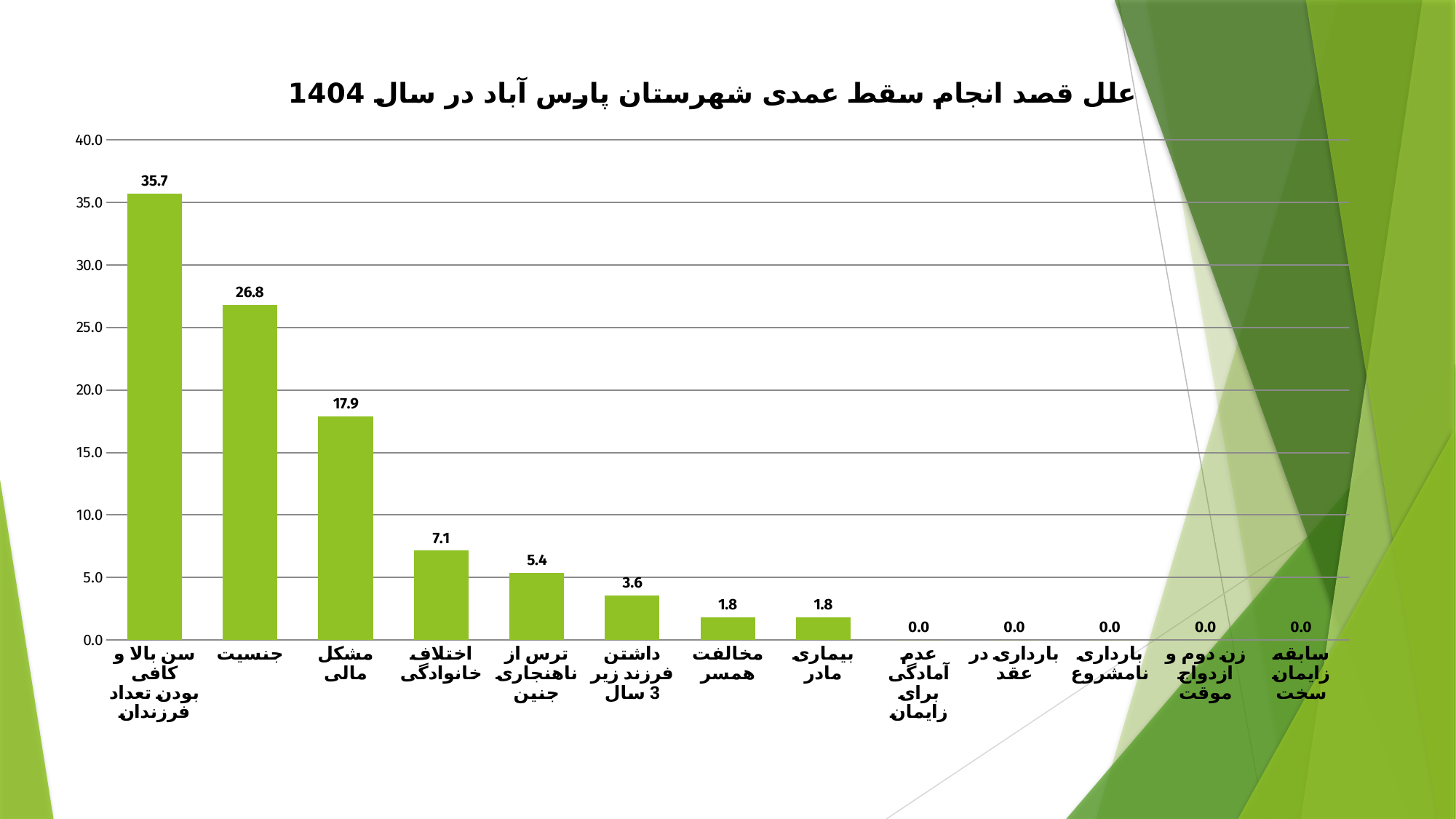

### Chart: علل قصد انجام سقط عمدی شهرستان پارس آباد در سال 1404

| Category |  |
|---|---|
| سن بالا و کافی بودن تعداد فرزندان | 35.714285714285715 |
| جنسیت | 26.785714285714196 |
| مشکل مالی | 17.85714285714283 |
| اختلاف خانوادگی | 7.1428571428571415 |
| ترس از ناهنجاری جنین | 5.357142857142844 |
| داشتن فرزند زیر 3 سال | 3.5714285714285707 |
| مخالفت همسر | 1.7857142857142816 |
| بیماری مادر | 1.7857142857142816 |
| عدم آمادگی برای زایمان | 0.0 |
| بارداری در عقد | 0.0 |
| بارداری نامشروع | 0.0 |
| زن دوم و ازدواج موقت | 0.0 |
| سابقه زایمان سخت | 0.0 |
#